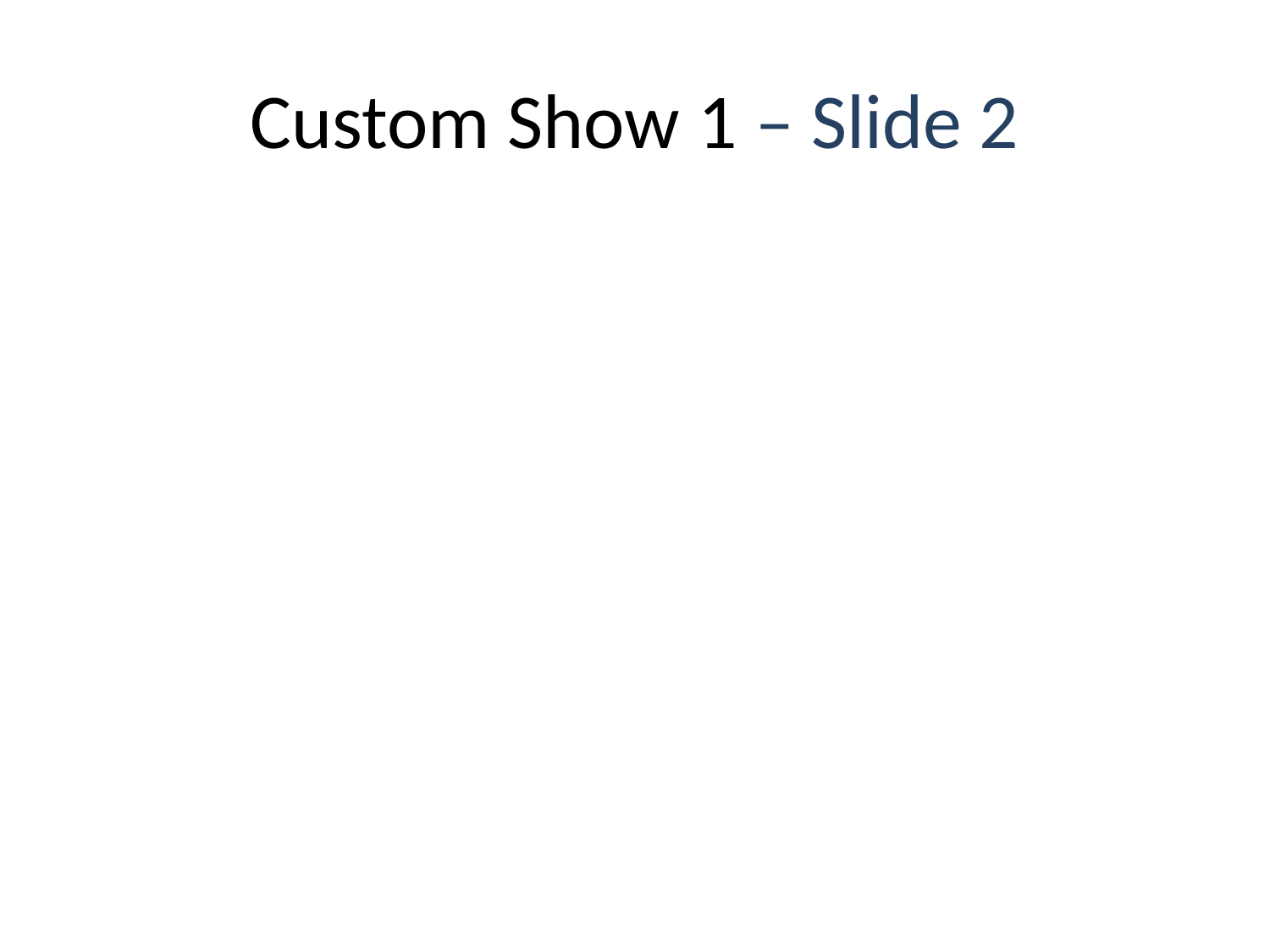

# Custom Show 1 – Slide 2